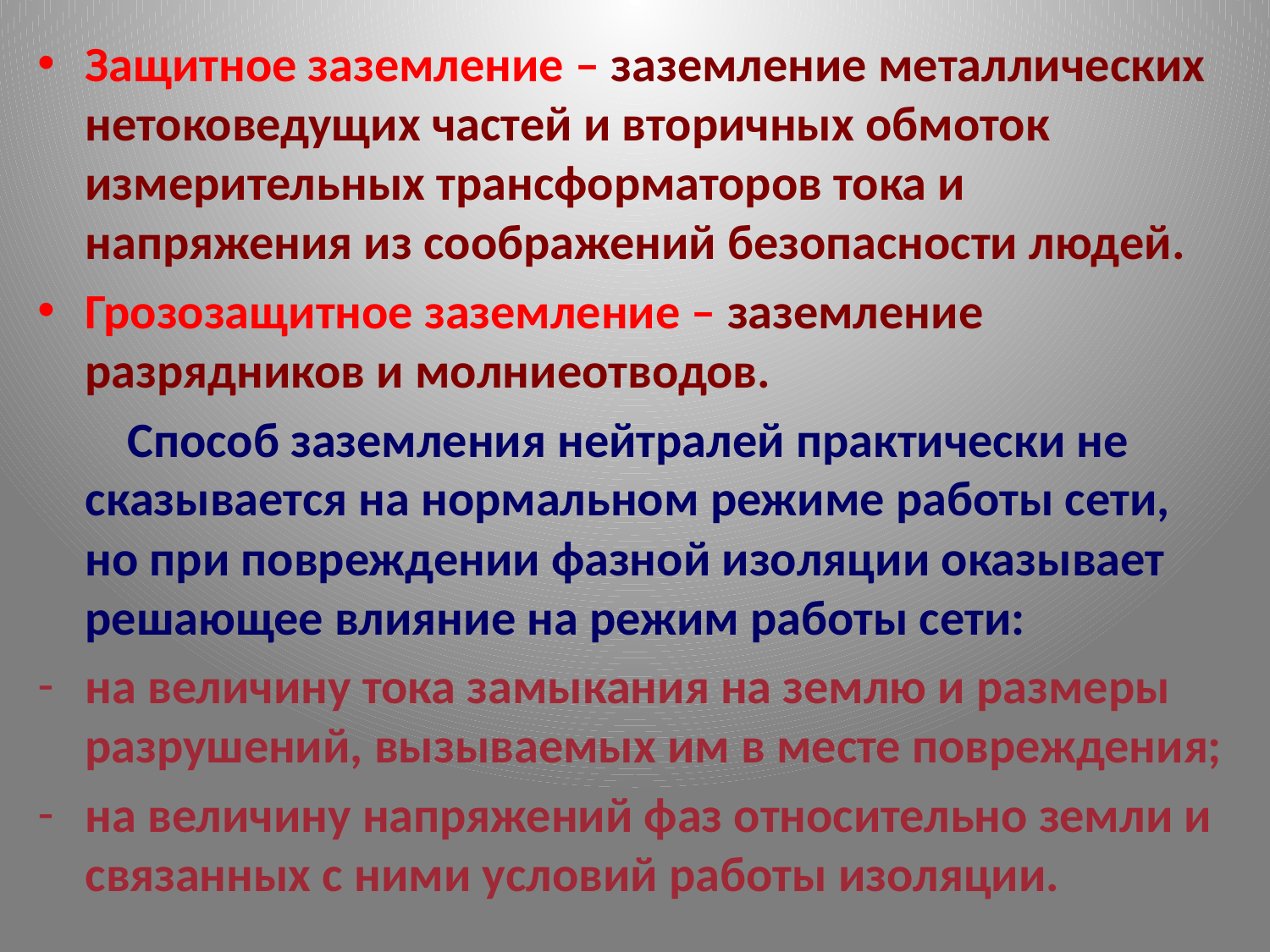

Защитное заземление – заземление металлических нетоковедущих частей и вторичных обмоток измерительных трансформаторов тока и напряжения из соображений безопасности людей.
Грозозащитное заземление – заземление разрядников и молниеотводов.
        Способ заземления нейтралей практически не сказывается на нормальном режиме работы сети, но при повреждении фазной изоляции оказывает решающее влияние на режим работы сети:
на величину тока замыкания на землю и размеры разрушений, вызываемых им в месте повреждения;
на величину напряжений фаз относительно земли и связанных с ними условий работы изоляции.